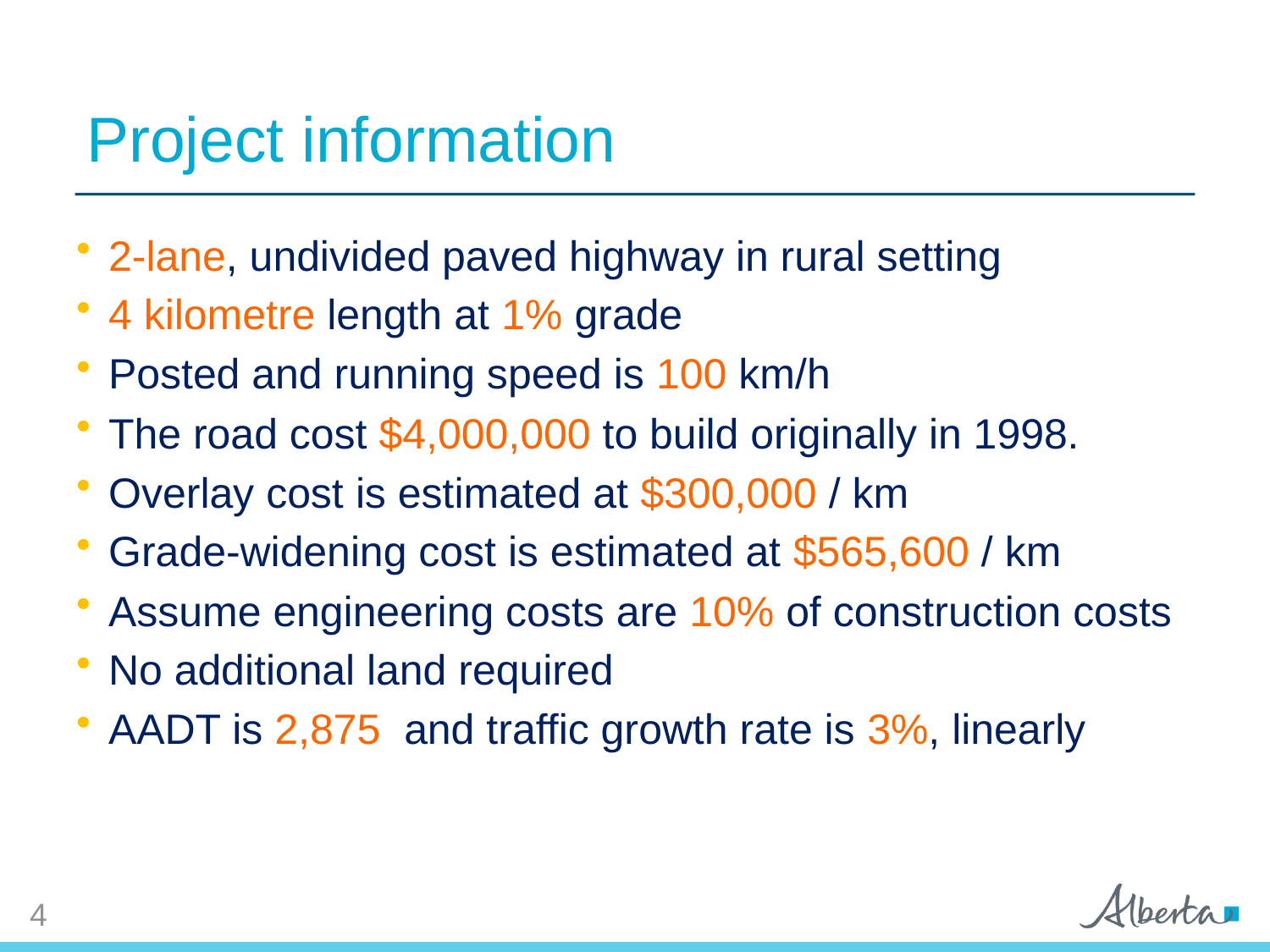

GENERAL INFORMATION
Project information
2-lane, undivided paved highway in rural setting
4 kilometre length at 1% grade
Posted and running speed is 100 km/h
The road cost $4,000,000 to build originally in 1998.
Overlay cost is estimated at $300,000 / km
Grade-widening cost is estimated at $565,600 / km
Assume engineering costs are 10% of construction costs
No additional land required
AADT is 2,875  and traffic growth rate is 3%, linearly
4